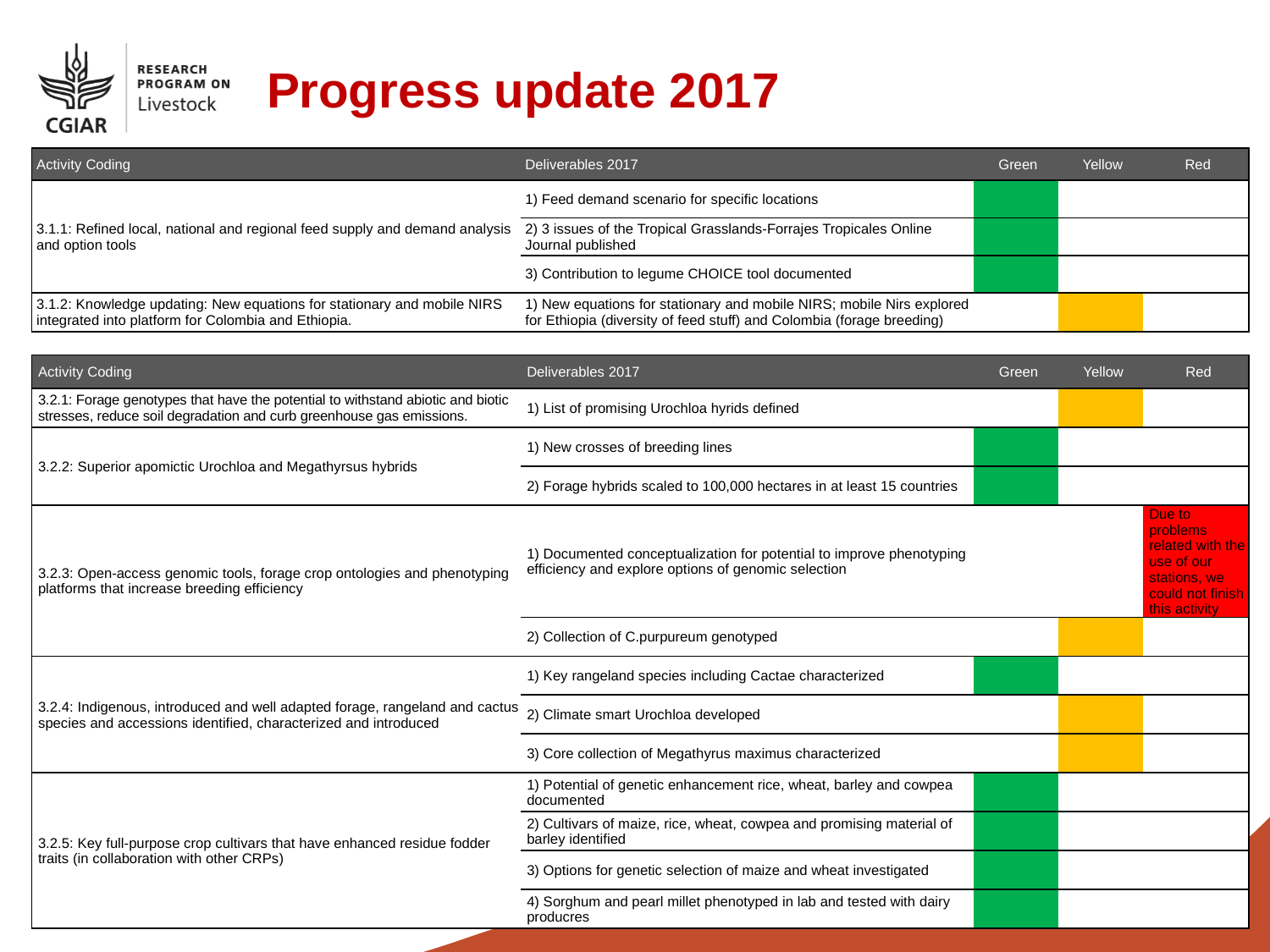

Progress update 2017
| Activity Coding | Deliverables 2017 | Green | Yellow | Red |
| --- | --- | --- | --- | --- |
| 3.1.1: Refined local, national and regional feed supply and demand analysis and option tools | 1) Feed demand scenario for specific locations |  |  |  |
|  | 2) 3 issues of the Tropical Grasslands-Forrajes Tropicales Online Journal published |  |  |  |
|  | 3) Contribution to legume CHOICE tool documented |  |  |  |
| 3.1.2: Knowledge updating: New equations for stationary and mobile NIRS integrated into platform for Colombia and Ethiopia. | 1) New equations for stationary and mobile NIRS; mobile Nirs explored for Ethiopia (diversity of feed stuff) and Colombia (forage breeding) |  |  |  |
| Activity Coding | Deliverables 2017 | Green | Yellow | Red |
| --- | --- | --- | --- | --- |
| 3.2.1: Forage genotypes that have the potential to withstand abiotic and biotic stresses, reduce soil degradation and curb greenhouse gas emissions. | 1) List of promising Urochloa hyrids defined |  |  |  |
| 3.2.2: Superior apomictic Urochloa and Megathyrsus hybrids | 1) New crosses of breeding lines |  |  |  |
|  | 2) Forage hybrids scaled to 100,000 hectares in at least 15 countries |  |  |  |
| 3.2.3: Open-access genomic tools, forage crop ontologies and phenotyping platforms that increase breeding efficiency | 1) Documented conceptualization for potential to improve phenotyping efficiency and explore options of genomic selection |  |  | Due to problems related with the use of our stations, we could not finish this activity |
|  | 2) Collection of C.purpureum genotyped |  |  |  |
| 3.2.4: Indigenous, introduced and well adapted forage, rangeland and cactus species and accessions identified, characterized and introduced | 1) Key rangeland species including Cactae characterized |  |  |  |
|  | 2) Climate smart Urochloa developed |  |  |  |
|  | 3) Core collection of Megathyrus maximus characterized |  |  |  |
| 3.2.5: Key full-purpose crop cultivars that have enhanced residue fodder traits (in collaboration with other CRPs) | 1) Potential of genetic enhancement rice, wheat, barley and cowpea documented |  |  |  |
|  | 2) Cultivars of maize, rice, wheat, cowpea and promising material of barley identified |  |  |  |
|  | 3) Options for genetic selection of maize and wheat investigated |  |  |  |
|  | 4) Sorghum and pearl millet phenotyped in lab and tested with dairy producres |  |  |  |